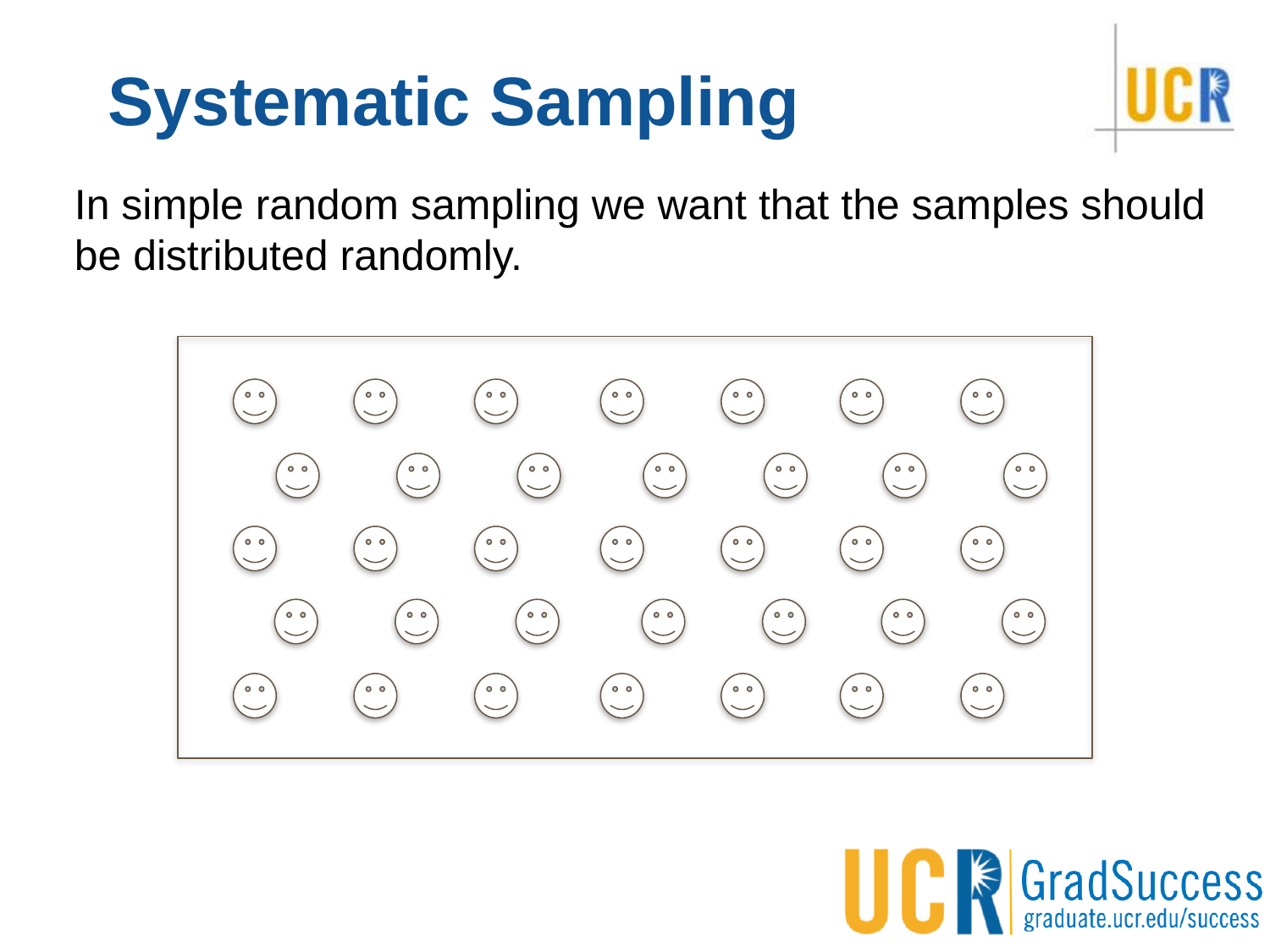

# Systematic Sampling
In simple random sampling we want that the samples should be distributed randomly.